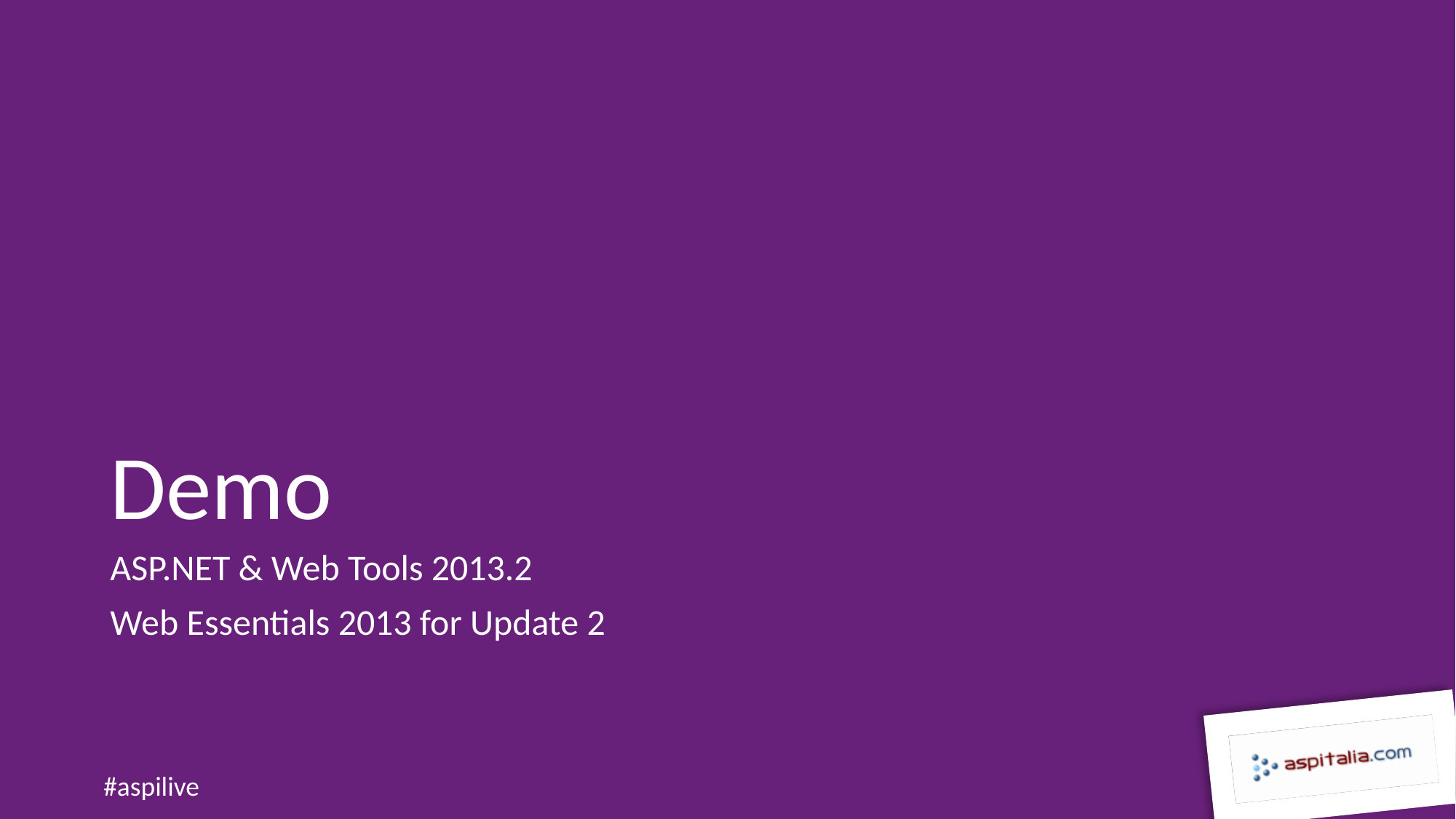

# Demo
ASP.NET & Web Tools 2013.2
Web Essentials 2013 for Update 2